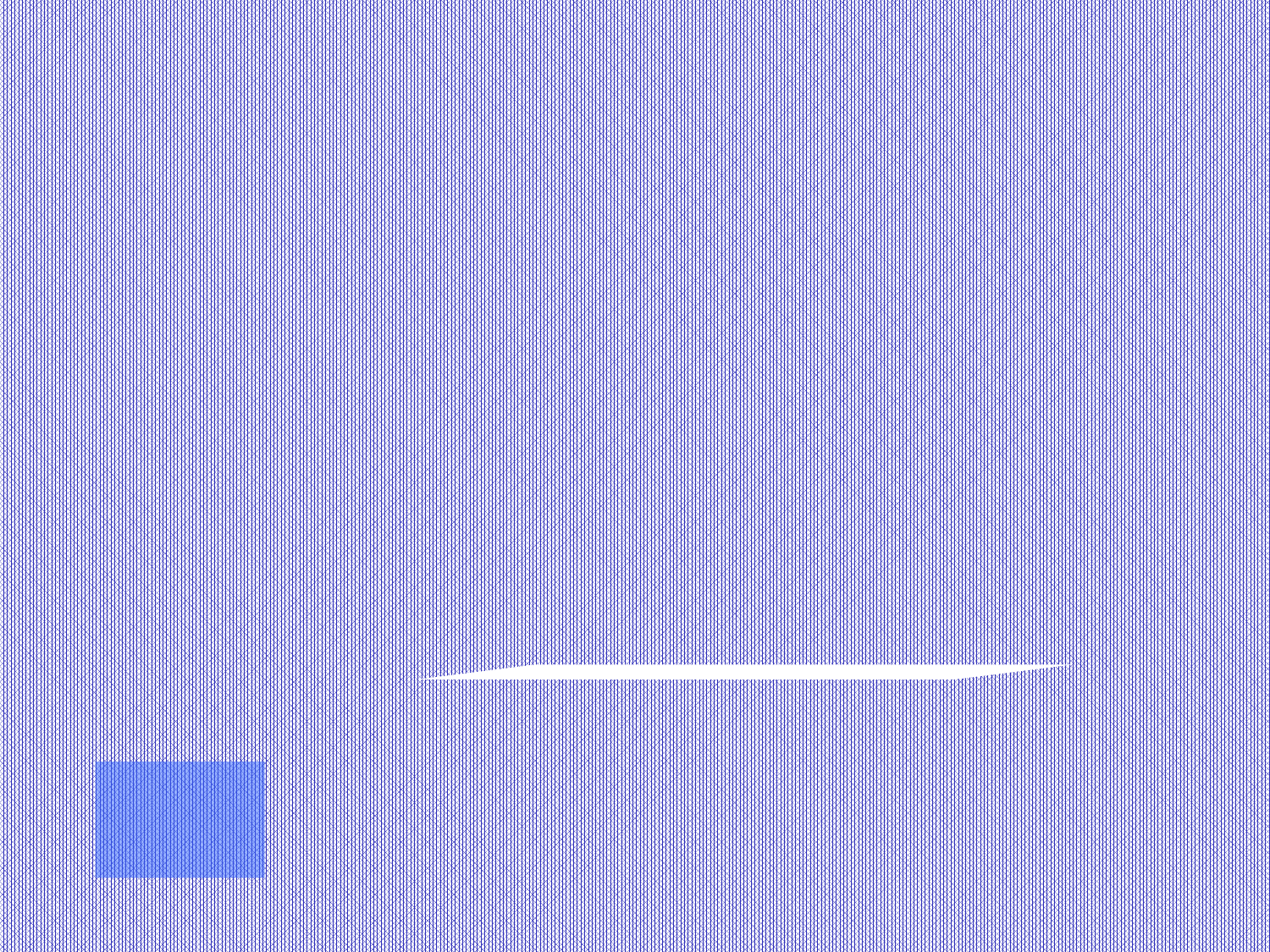

In the field of microbiology
he was the fist person to
observe single-celled organisms.